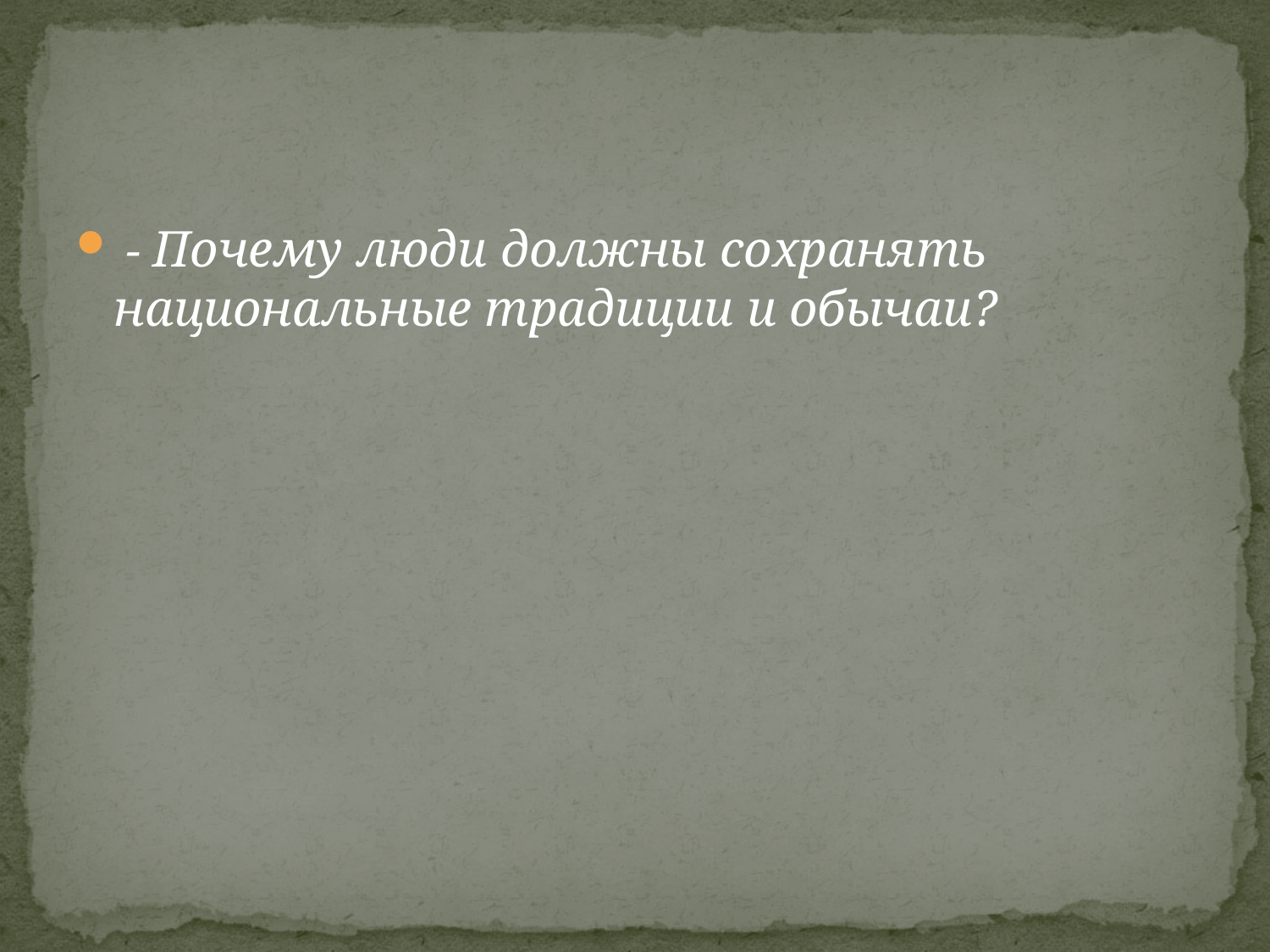

#
 - Почему люди должны сохранять  национальные традиции и обычаи?